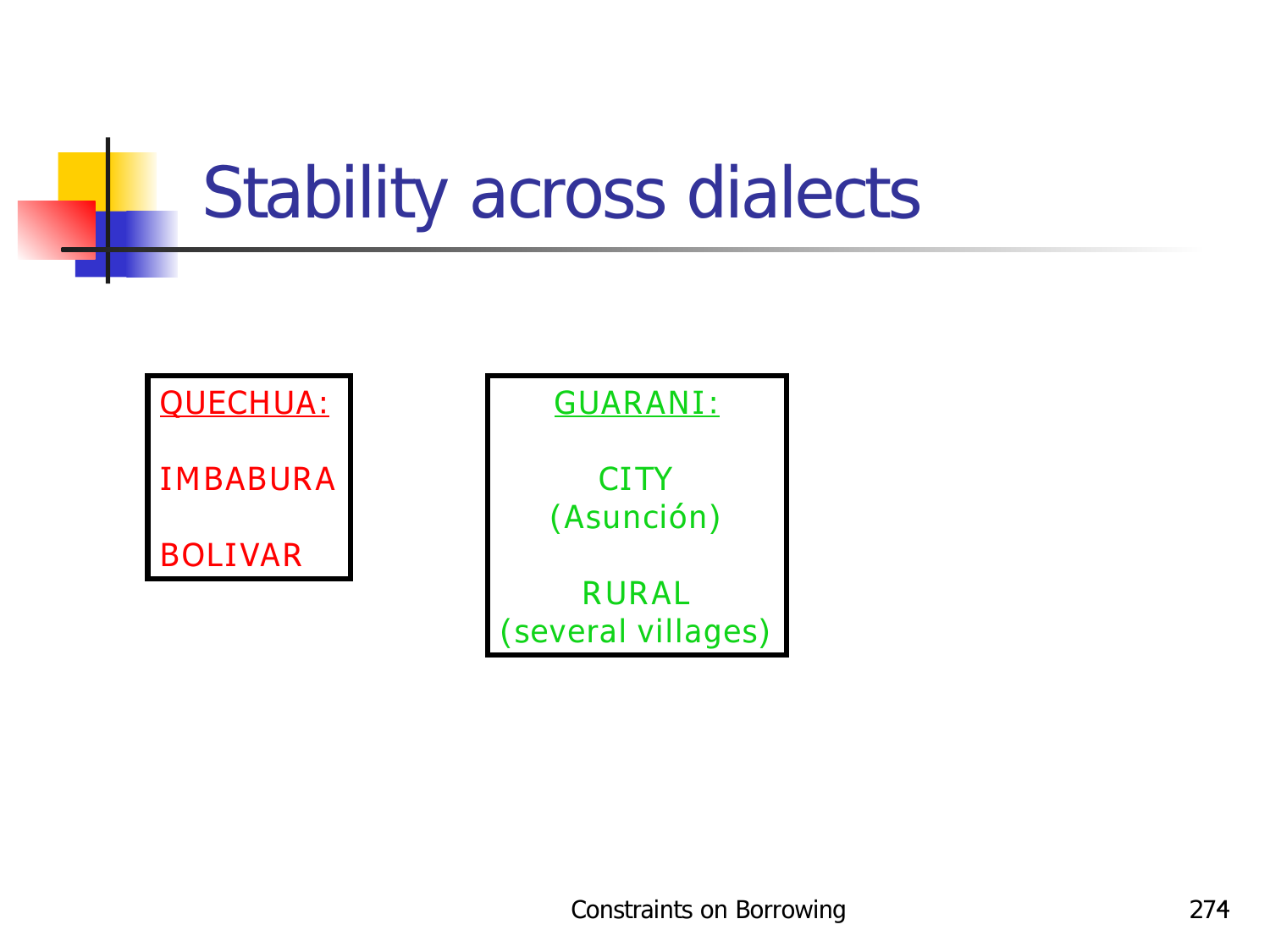

Stability across dialects
QUECHUA:
IMBABURA

BOLIVAR
GUARANI:
CITY
(Asunción)

RURAL
(several villages)

Constraints on Borrowing
274